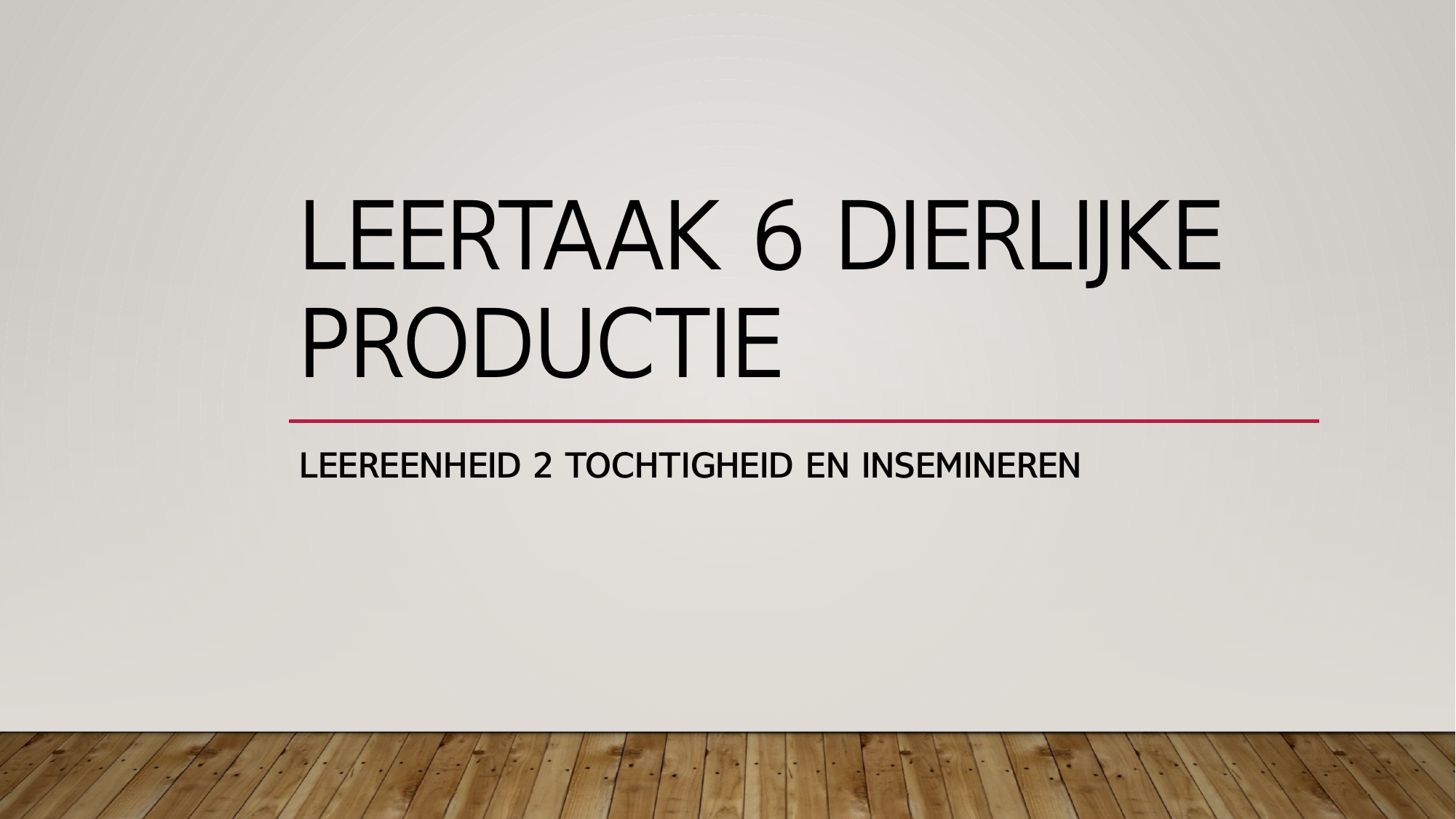

# Leertaak 6 dierlijke productie
Leereenheid 2 tochtigheid en insemineren